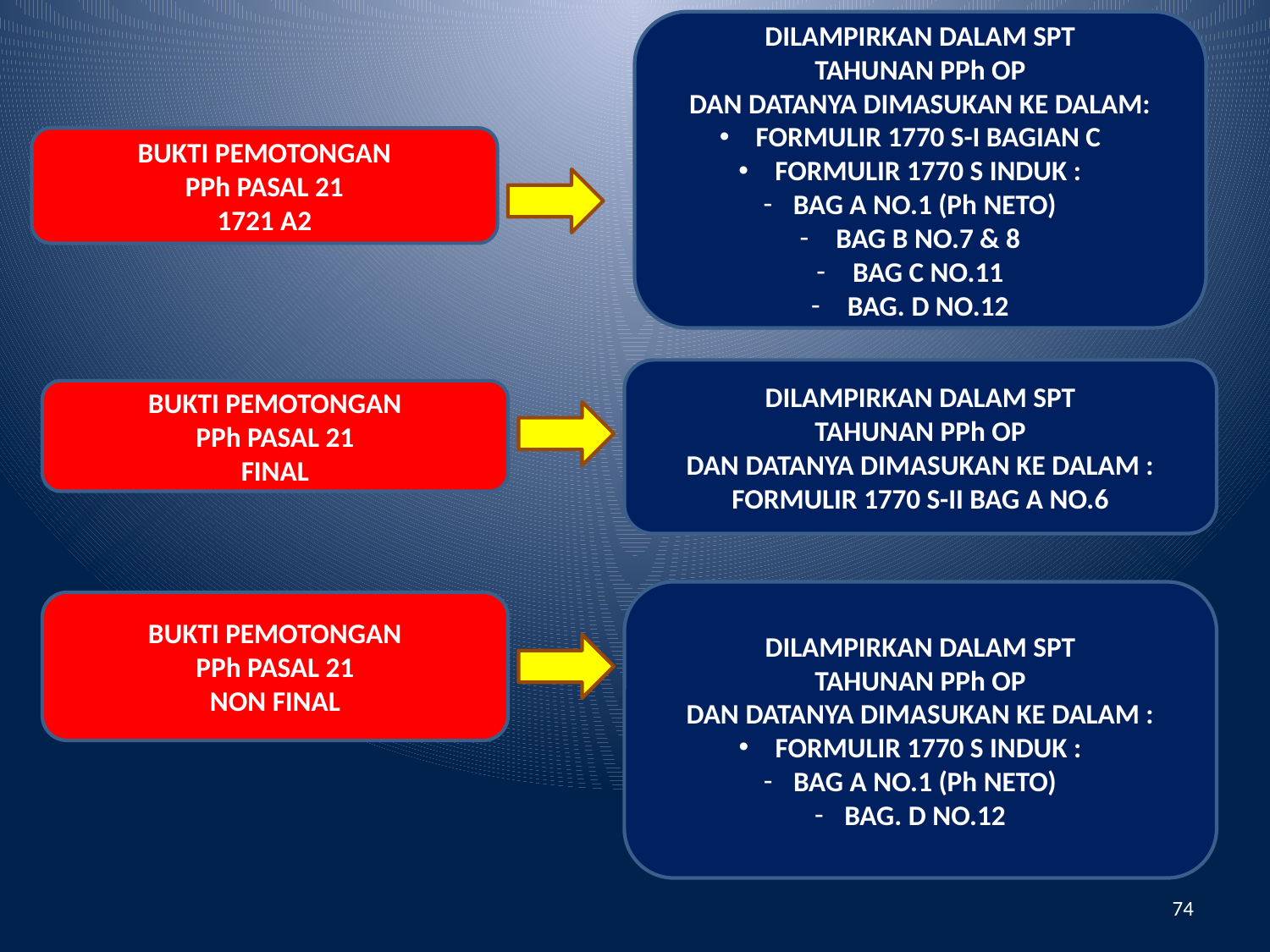

DILAMPIRKAN DALAM SPT
TAHUNAN PPh OP
DAN DATANYA DIMASUKAN KE DALAM:
 FORMULIR 1770 S-I BAGIAN C
 FORMULIR 1770 S INDUK :
BAG A NO.1 (Ph NETO)
 BAG B NO.7 & 8
 BAG C NO.11
 BAG. D NO.12
BUKTI PEMOTONGAN
PPh PASAL 21
1721 A2

DILAMPIRKAN DALAM SPT
TAHUNAN PPh OP
DAN DATANYA DIMASUKAN KE DALAM :
FORMULIR 1770 S-II BAG A NO.6
BUKTI PEMOTONGAN
PPh PASAL 21
FINAL

DILAMPIRKAN DALAM SPT
TAHUNAN PPh OP
DAN DATANYA DIMASUKAN KE DALAM :
 FORMULIR 1770 S INDUK :
BAG A NO.1 (Ph NETO)
BAG. D NO.12
BUKTI PEMOTONGAN
PPh PASAL 21
NON FINAL

74